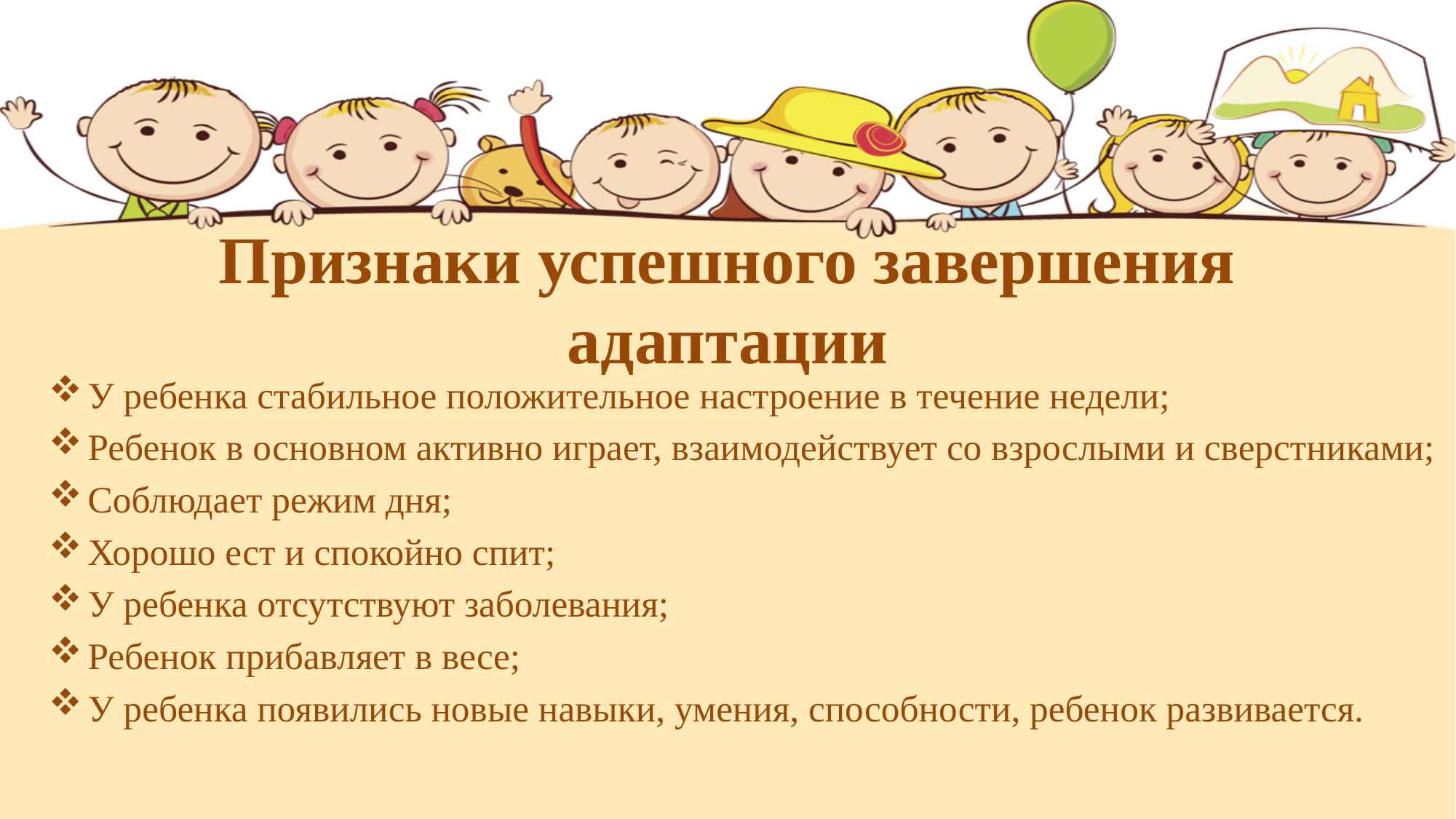

# Признаки успешного завершения адаптации
У ребенка стабильное положительное настроение в течение недели;
Ребенок в основном активно играет, взаимодействует со взрослыми и сверстниками;
Соблюдает режим дня;
Хорошо ест и спокойно спит;
У ребенка отсутствуют заболевания;
Ребенок прибавляет в весе;
У ребенка появились новые навыки, умения, способности, ребенок развивается.